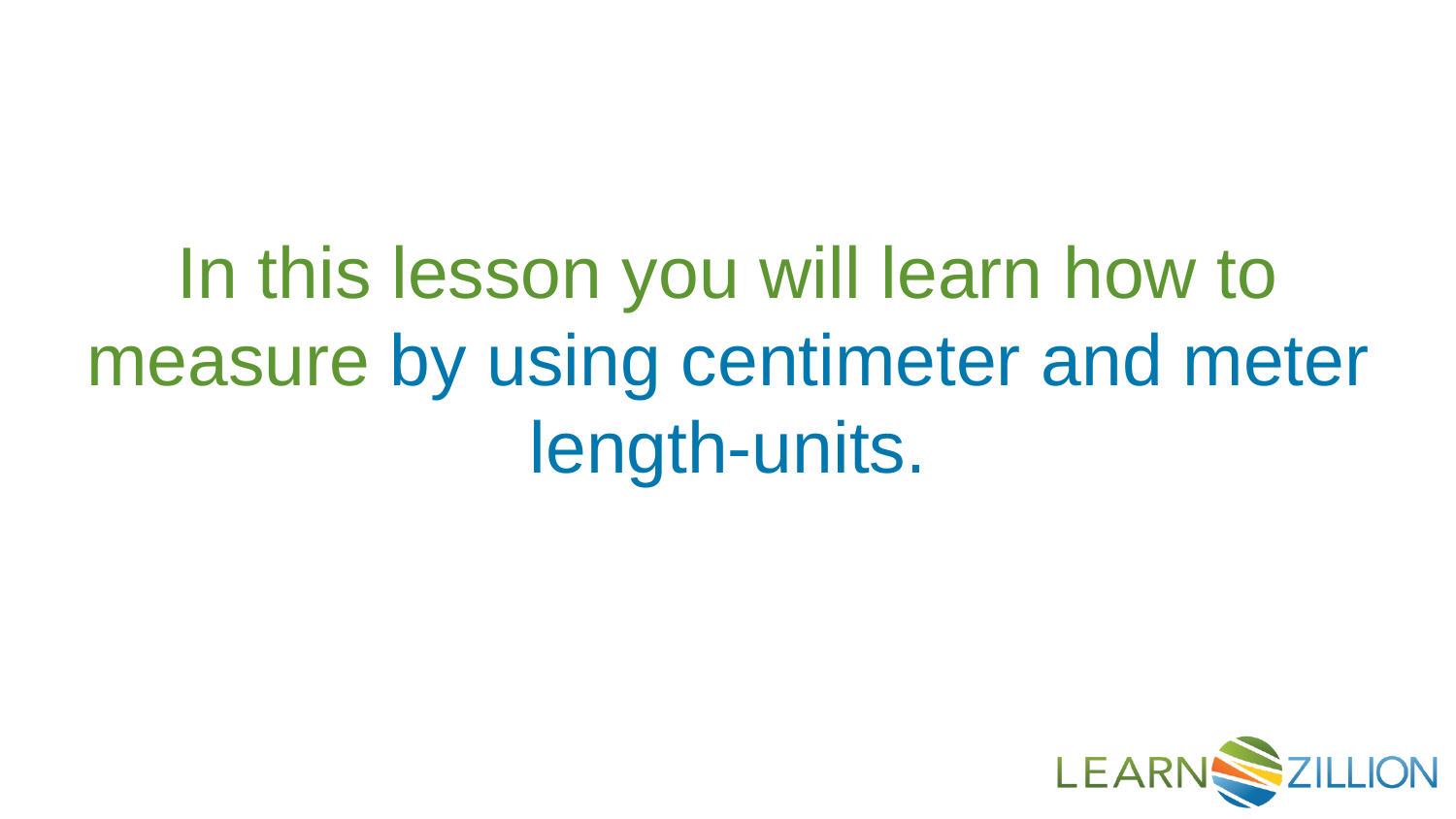

In this lesson you will learn how to measure by using centimeter and meter length-units.